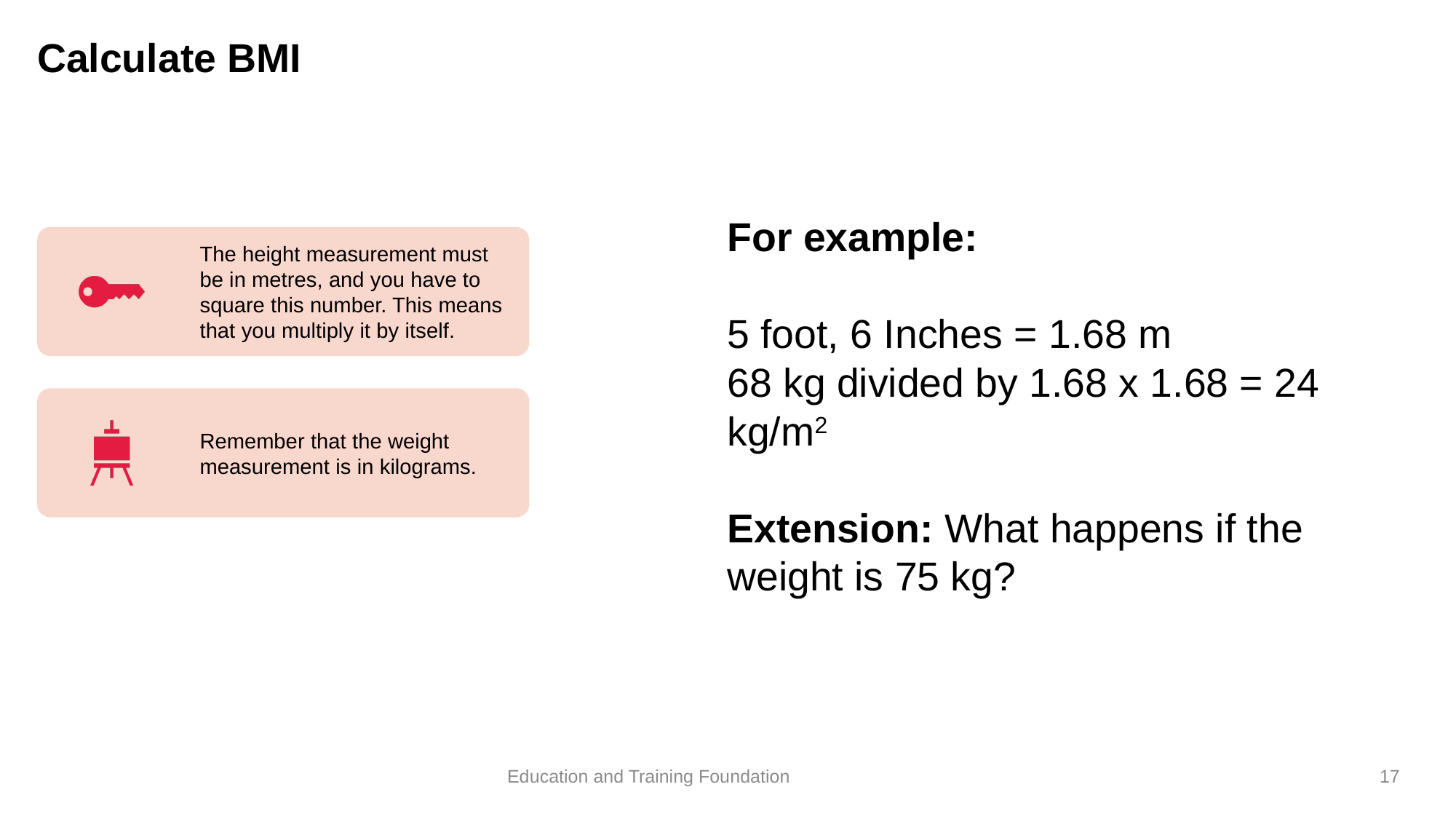

# Calculate BMI
The height measurement must be in metres, and you have to square this number. This means that you multiply it by itself.
Remember that the weight measurement is in kilograms.

For example:

5 foot, 6 Inches = 1.68 m
68 kg divided by 1.68 x 1.68 = 24 kg/m2

Extension: What happens if the weight is 75 kg?

Education and Training Foundation
17